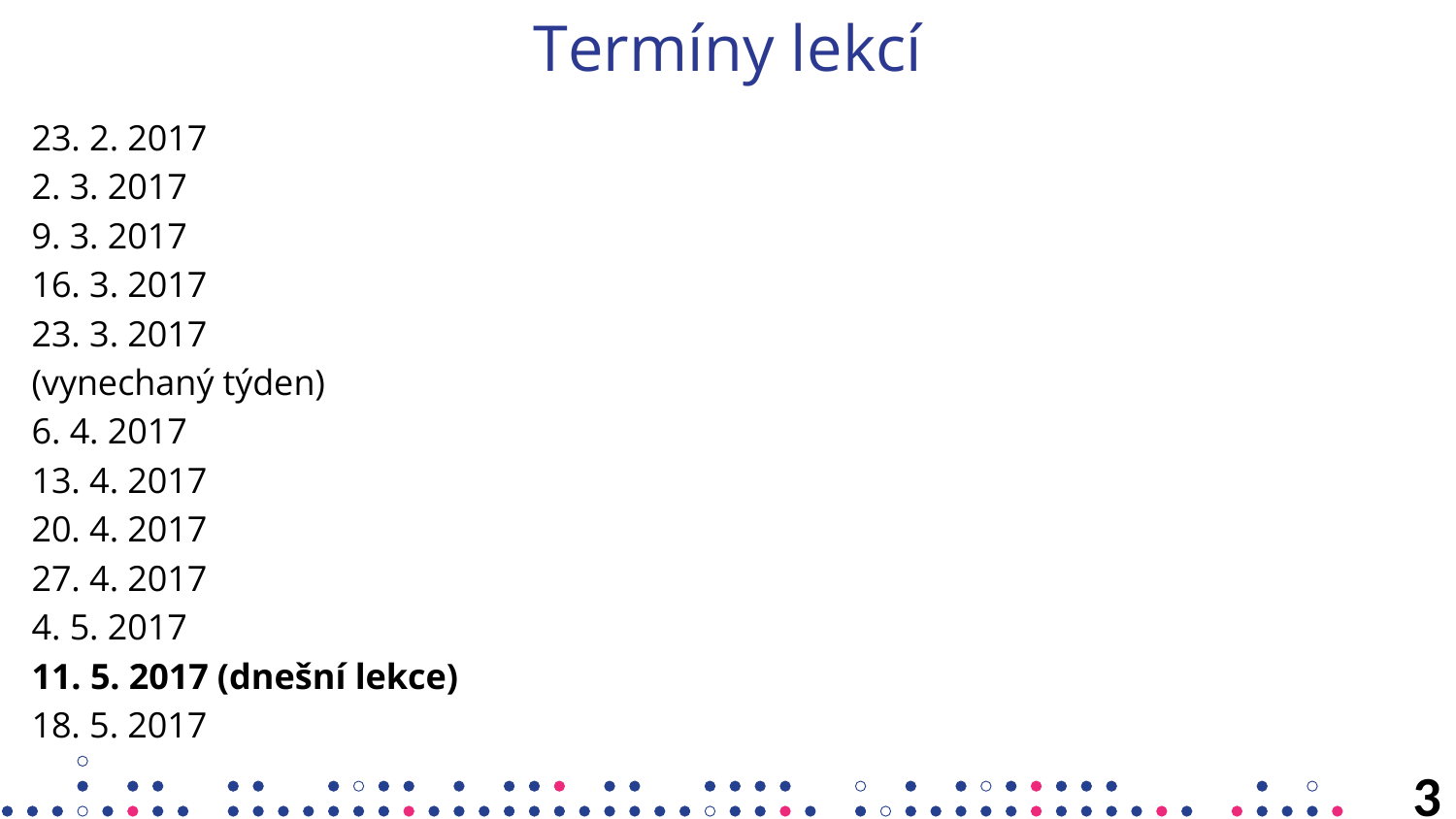

# Termíny lekcí
23. 2. 2017
2. 3. 2017
9. 3. 2017
16. 3. 2017
23. 3. 2017
(vynechaný týden)
6. 4. 2017
13. 4. 2017
20. 4. 2017
27. 4. 2017
4. 5. 2017
11. 5. 2017 (dnešní lekce)
18. 5. 2017
3